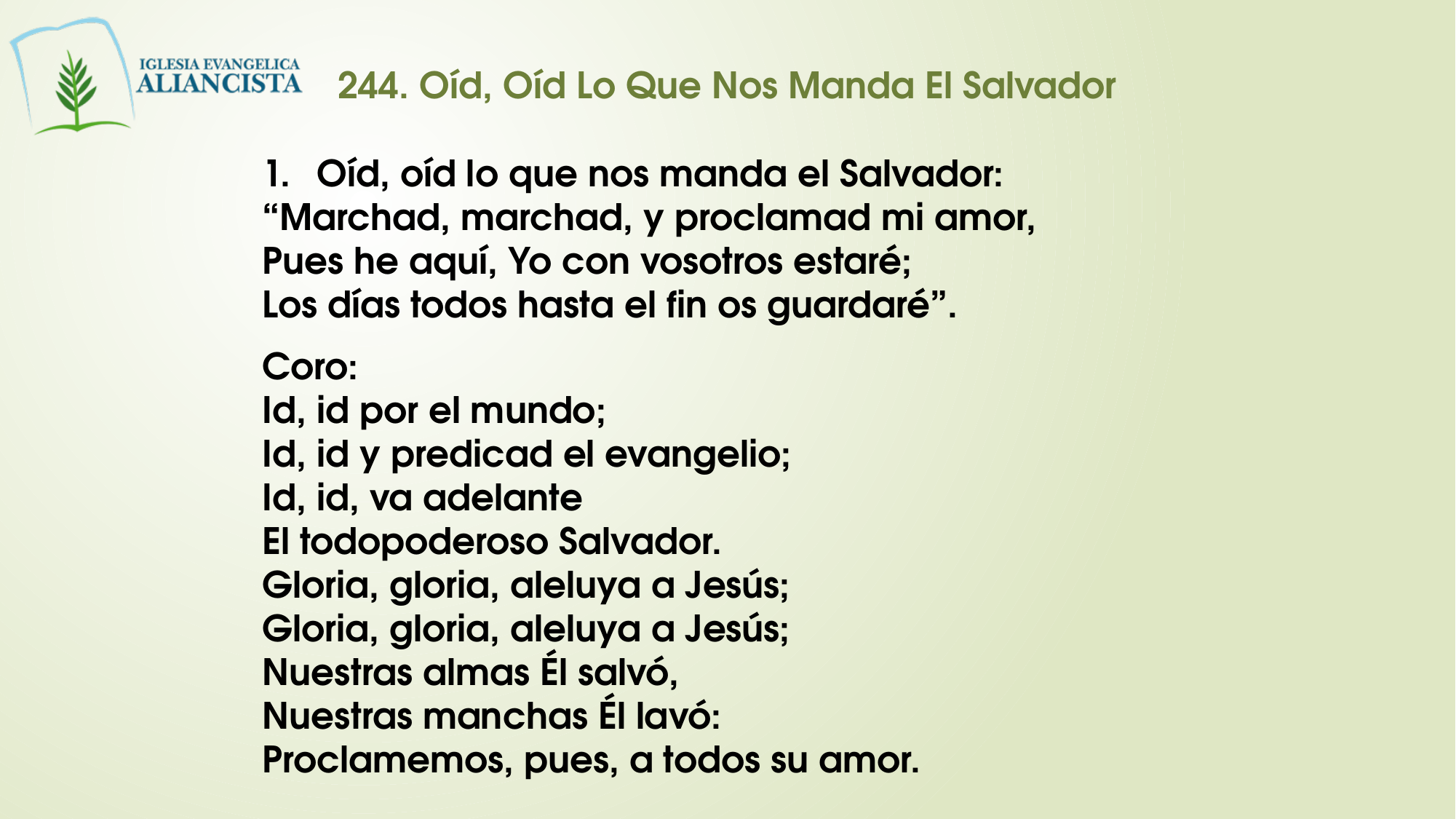

244. Oíd, Oíd Lo Que Nos Manda El Salvador
Oíd, oíd lo que nos manda el Salvador:
“Marchad, marchad, y proclamad mi amor,
Pues he aquí, Yo con vosotros estaré;
Los días todos hasta el fin os guardaré”.

Coro:
Id, id por el mundo;
Id, id y predicad el evangelio;
Id, id, va adelante
El todopoderoso Salvador.
Gloria, gloria, aleluya a Jesús;
Gloria, gloria, aleluya a Jesús;
Nuestras almas Él salvó,
Nuestras manchas Él lavó:
Proclamemos, pues, a todos su amor.